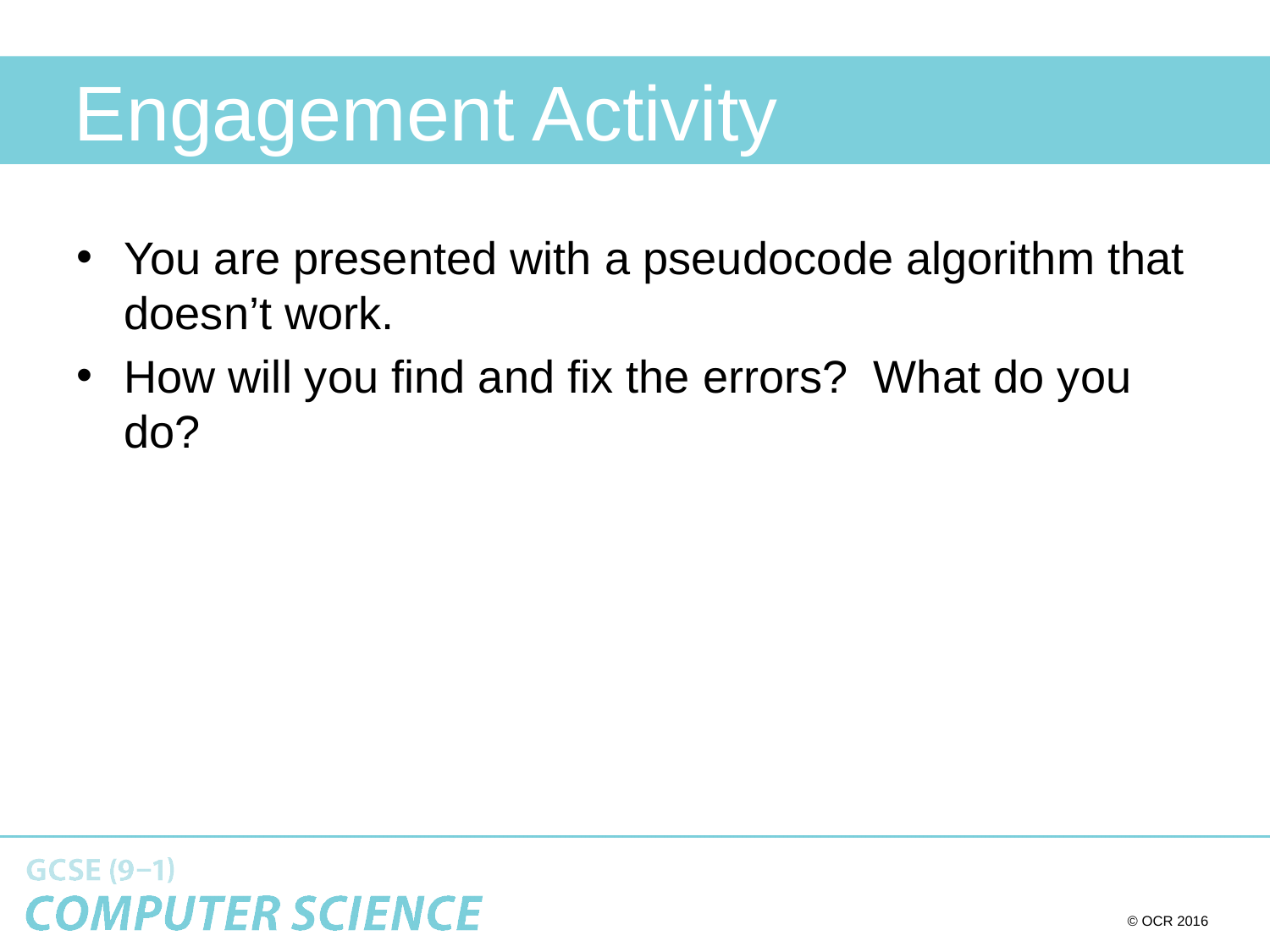

# Engagement Activity
You are presented with a pseudocode algorithm that doesn’t work.
How will you find and fix the errors?  What do you do?